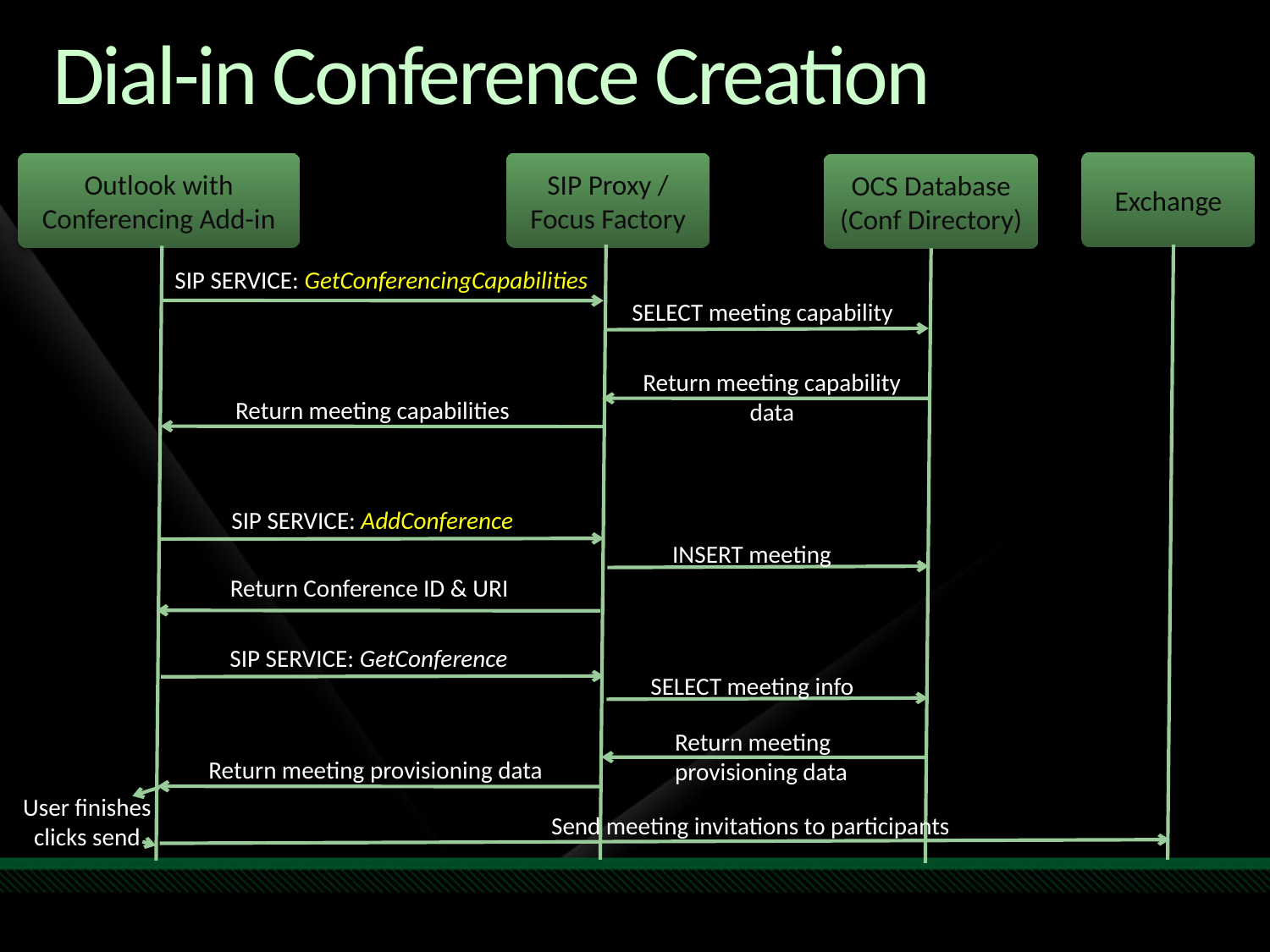

# Dial-in Conference Creation
Exchange
SIP Proxy / Focus Factory
Outlook with Conferencing Add-in
OCS Database
(Conf Directory)
SIP SERVICE: GetConferencingCapabilities
SELECT meeting capability
Return meeting capability
data
Return meeting capabilities
SIP SERVICE: AddConference
INSERT meeting
Return Conference ID & URI
SIP SERVICE: GetConference
SELECT meeting info
Return meeting
provisioning data
Return meeting provisioning data
User finishes
clicks send
Send meeting invitations to participants